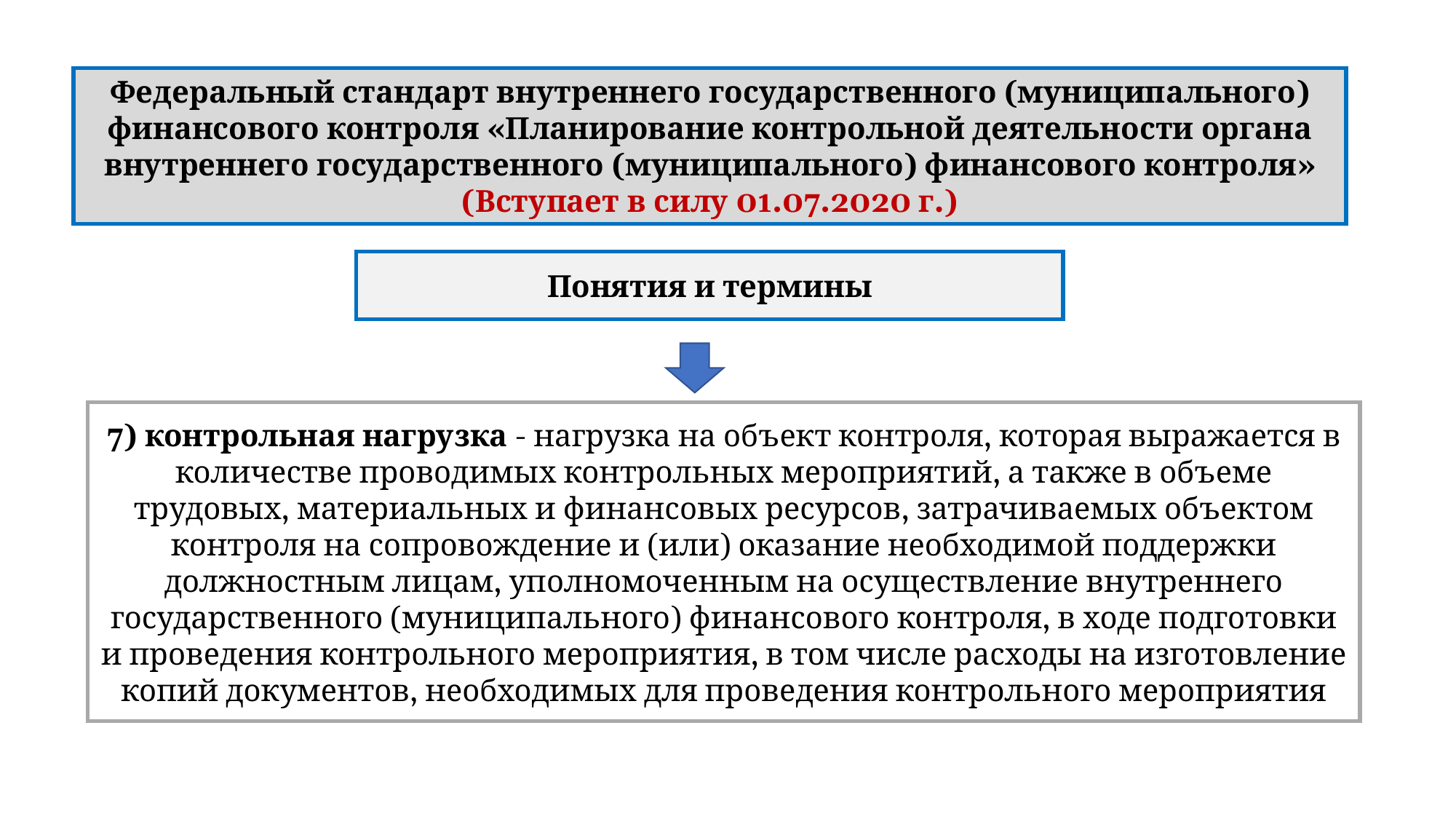

Федеральный стандарт внутреннего государственного (муниципального) финансового контроля «Планирование контрольной деятельности органа внутреннего государственного (муниципального) финансового контроля» (Вступает в силу 01.07.2020 г.)
Понятия и термины

7) контрольная нагрузка - нагрузка на объект контроля, которая выражается в количестве проводимых контрольных мероприятий, а также в объеме трудовых, материальных и финансовых ресурсов, затрачиваемых объектом контроля на сопровождение и (или) оказание необходимой поддержки должностным лицам, уполномоченным на осуществление внутреннего государственного (муниципального) финансового контроля, в ходе подготовки и проведения контрольного мероприятия, в том числе расходы на изготовление копий документов, необходимых для проведения контрольного мероприятия